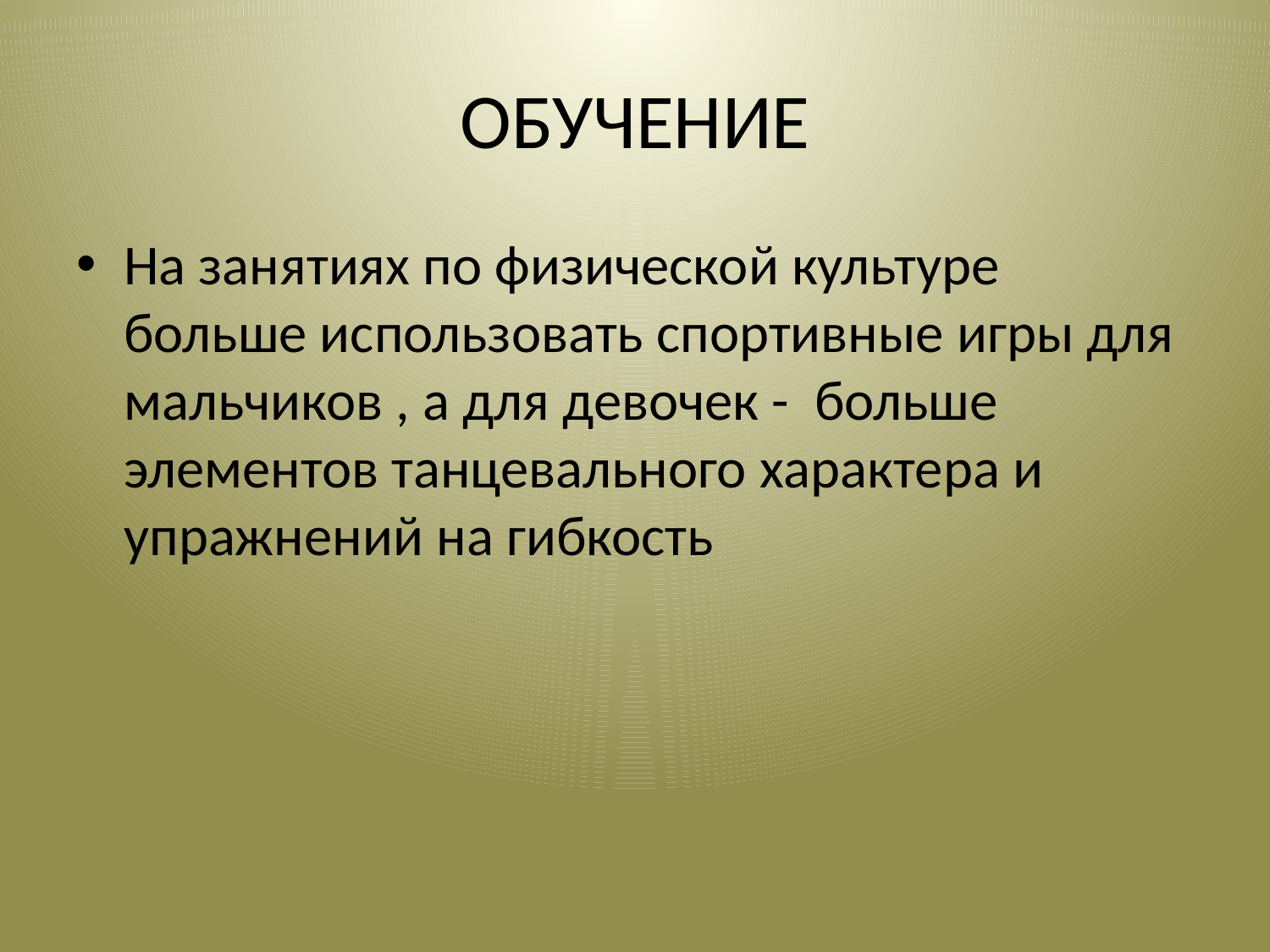

# ОБУЧЕНИЕ
На занятиях по физической культуре больше использовать спортивные игры для мальчиков , а для девочек -  больше элементов танцевального характера и упражнений на гибкость